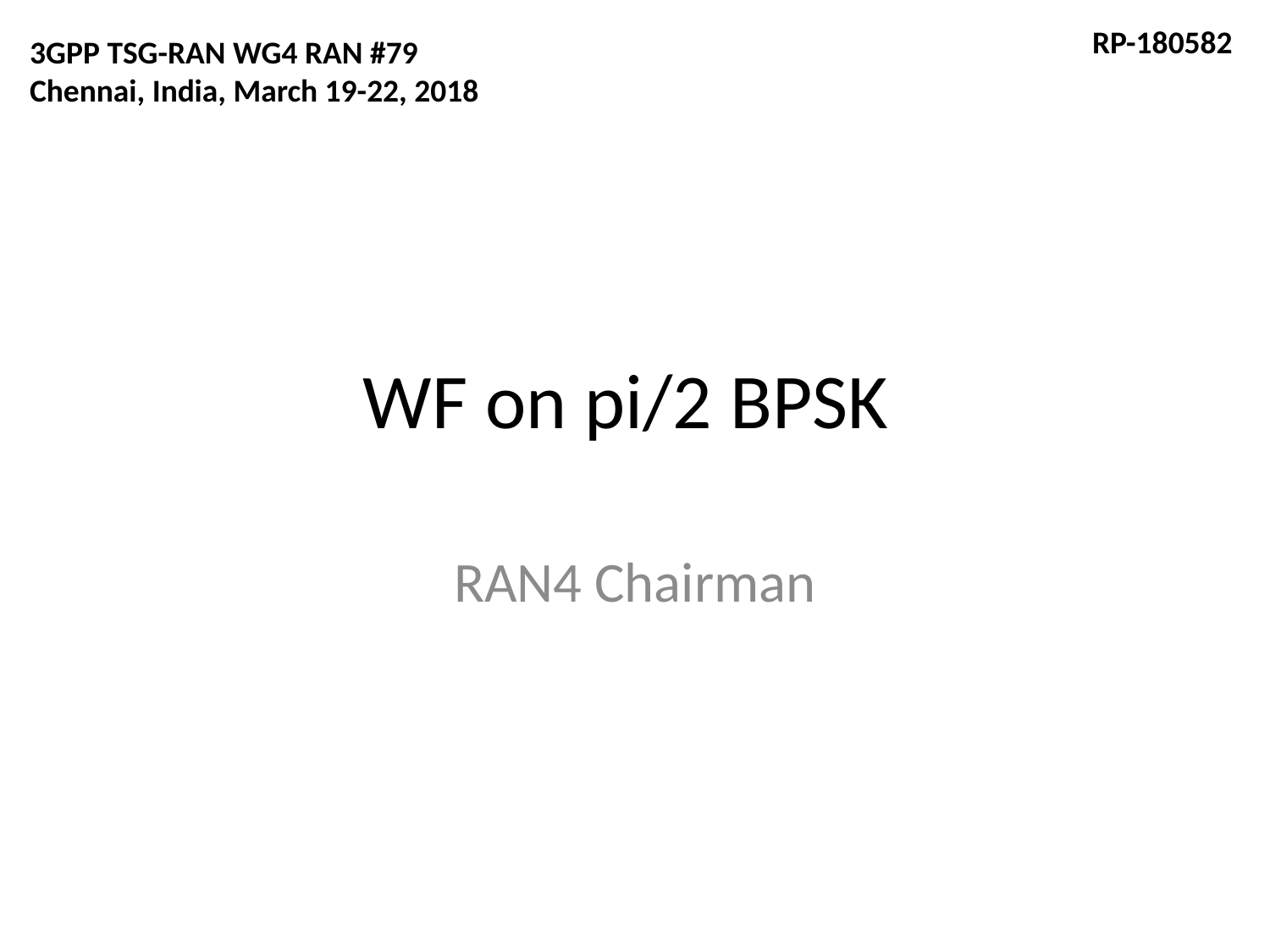

RP-180582
3GPP TSG-RAN WG4 RAN #79
Chennai, India, March 19-22, 2018

# WF on pi/2 BPSK
RAN4 Chairman